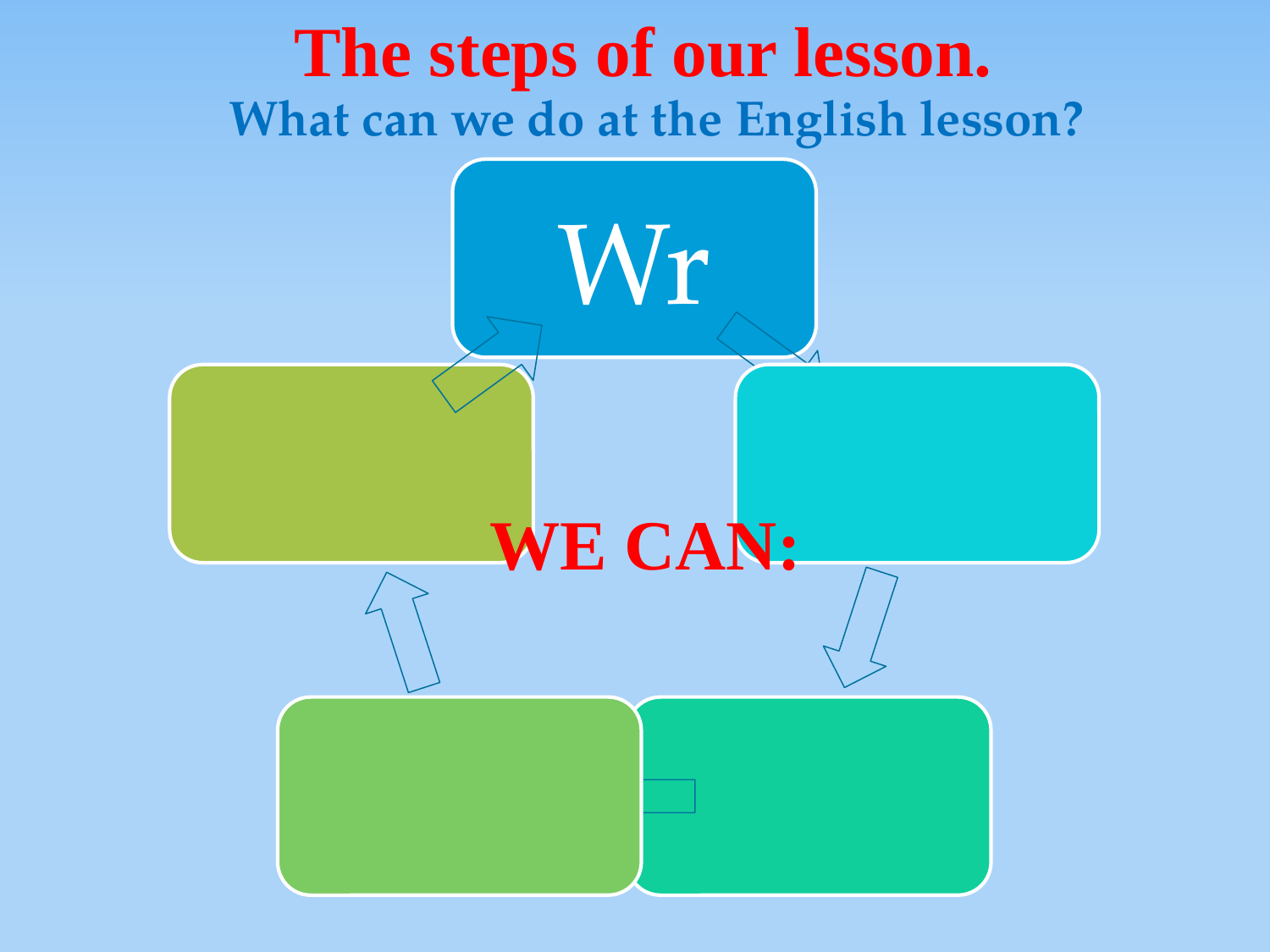

# The steps of our lesson.
                               What can we do at the English lesson?

Wr
  WE CAN: